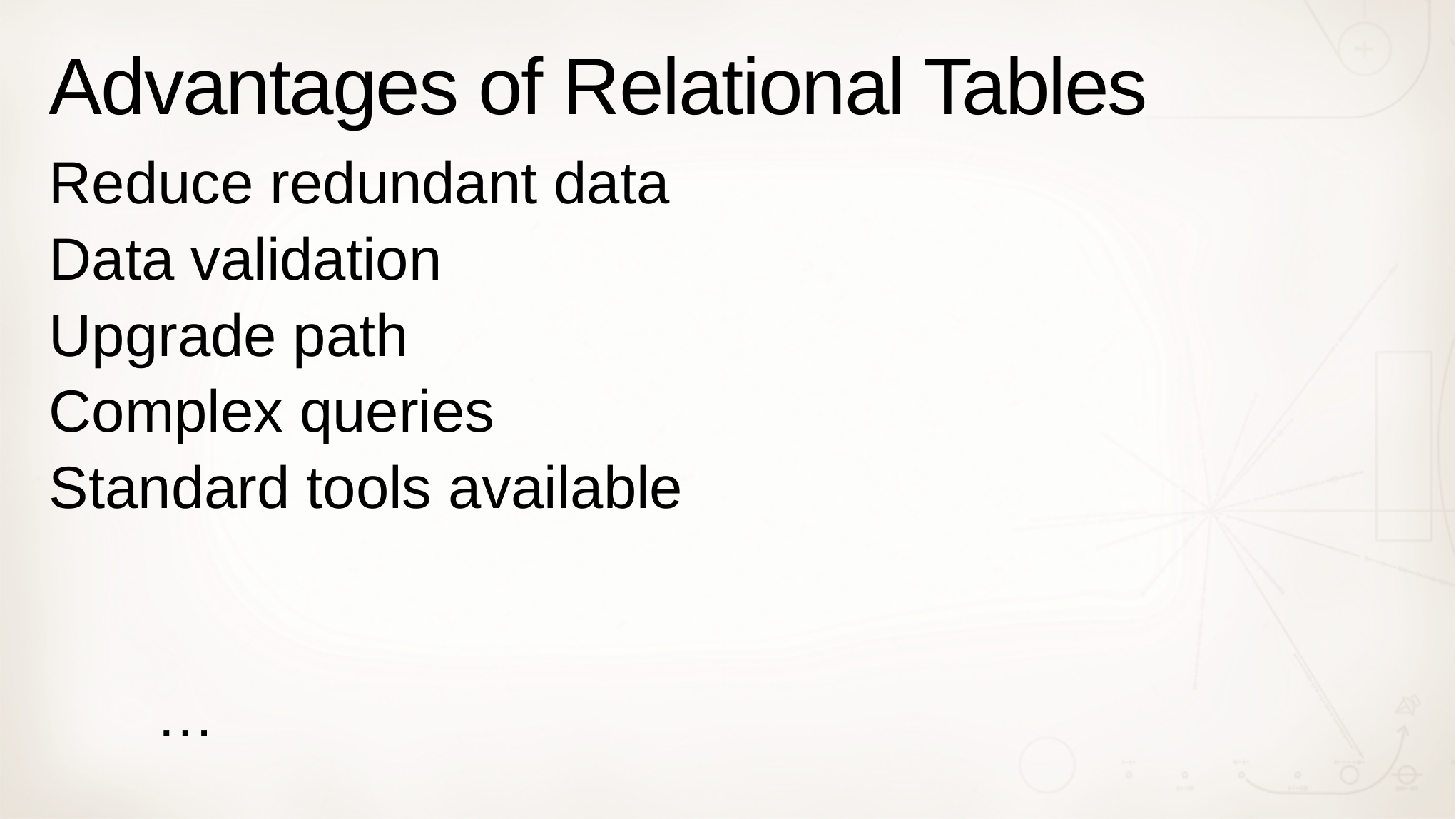

# Advantages of Relational Tables
Reduce redundant data
Data validation
Upgrade path
Complex queries
Standard tools available

	…